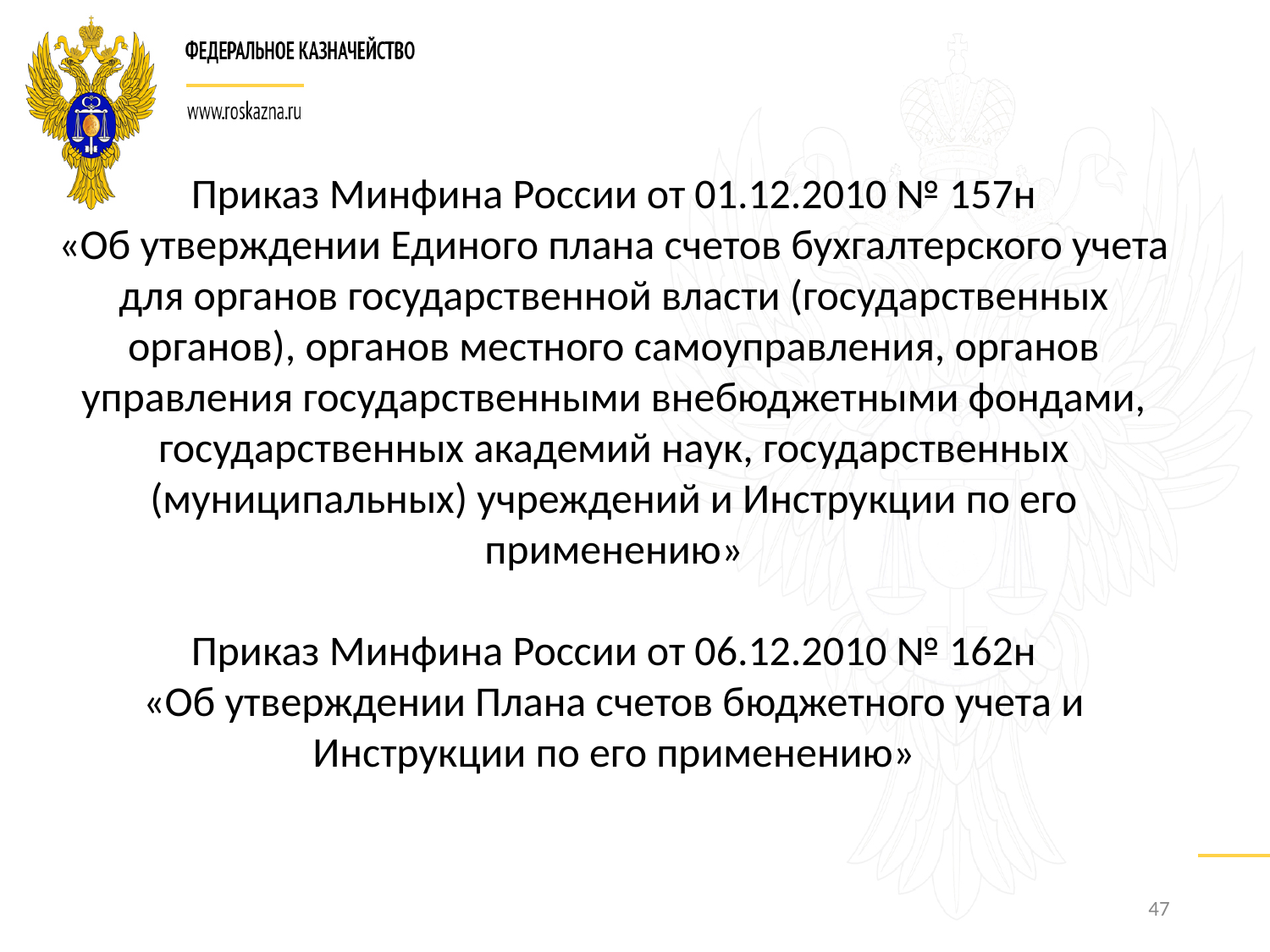

Приказ Минфина России от 01.12.2010 № 157н
«Об утверждении Единого плана счетов бухгалтерского учета для органов государственной власти (государственных органов), органов местного самоуправления, органов управления государственными внебюджетными фондами, государственных академий наук, государственных (муниципальных) учреждений и Инструкции по его применению»

Приказ Минфина России от 06.12.2010 № 162н
«Об утверждении Плана счетов бюджетного учета и Инструкции по его применению»
47